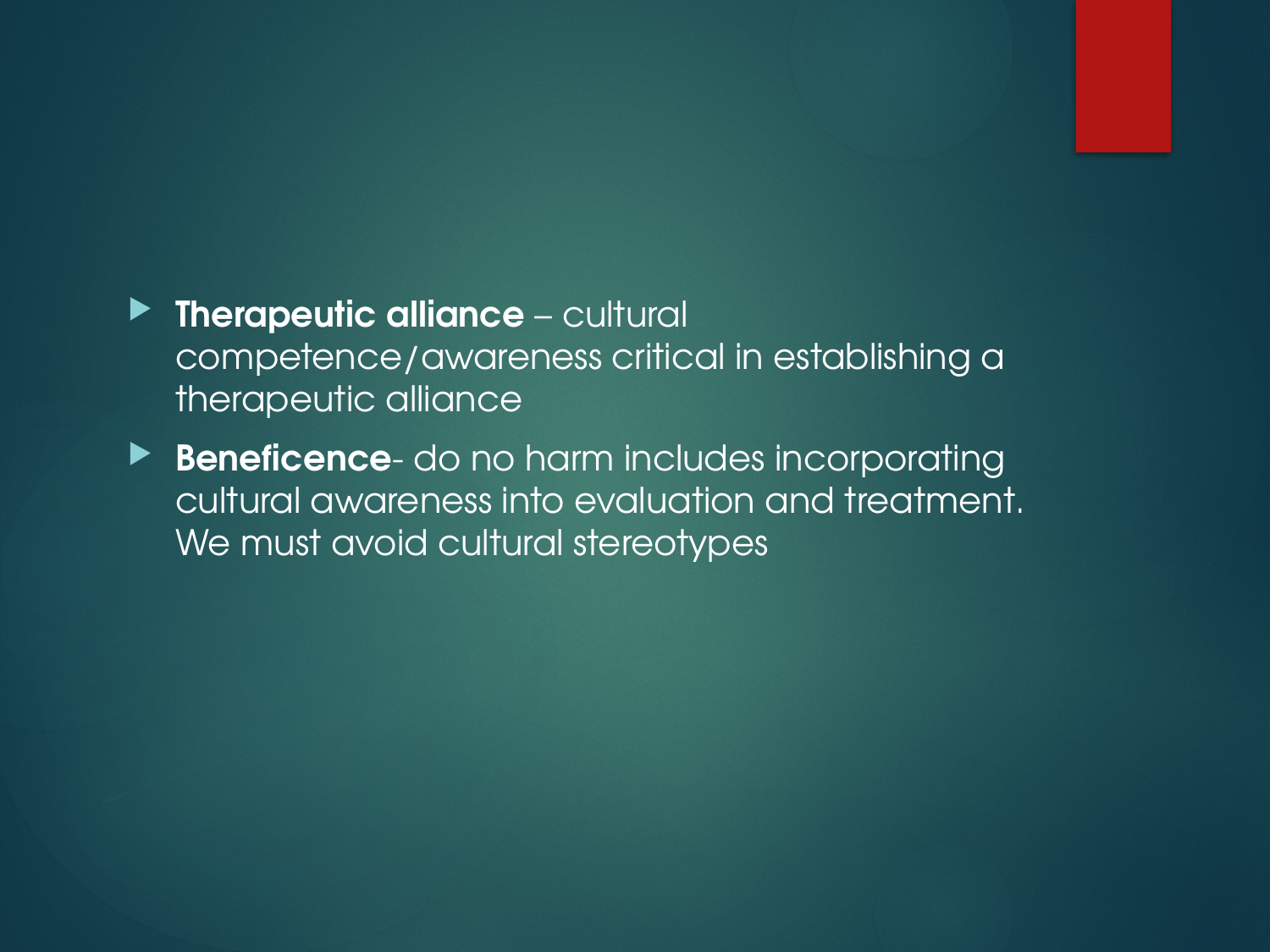

#
Therapeutic alliance – cultural competence/awareness critical in establishing a therapeutic alliance
Beneficence- do no harm includes incorporating cultural awareness into evaluation and treatment. We must avoid cultural stereotypes